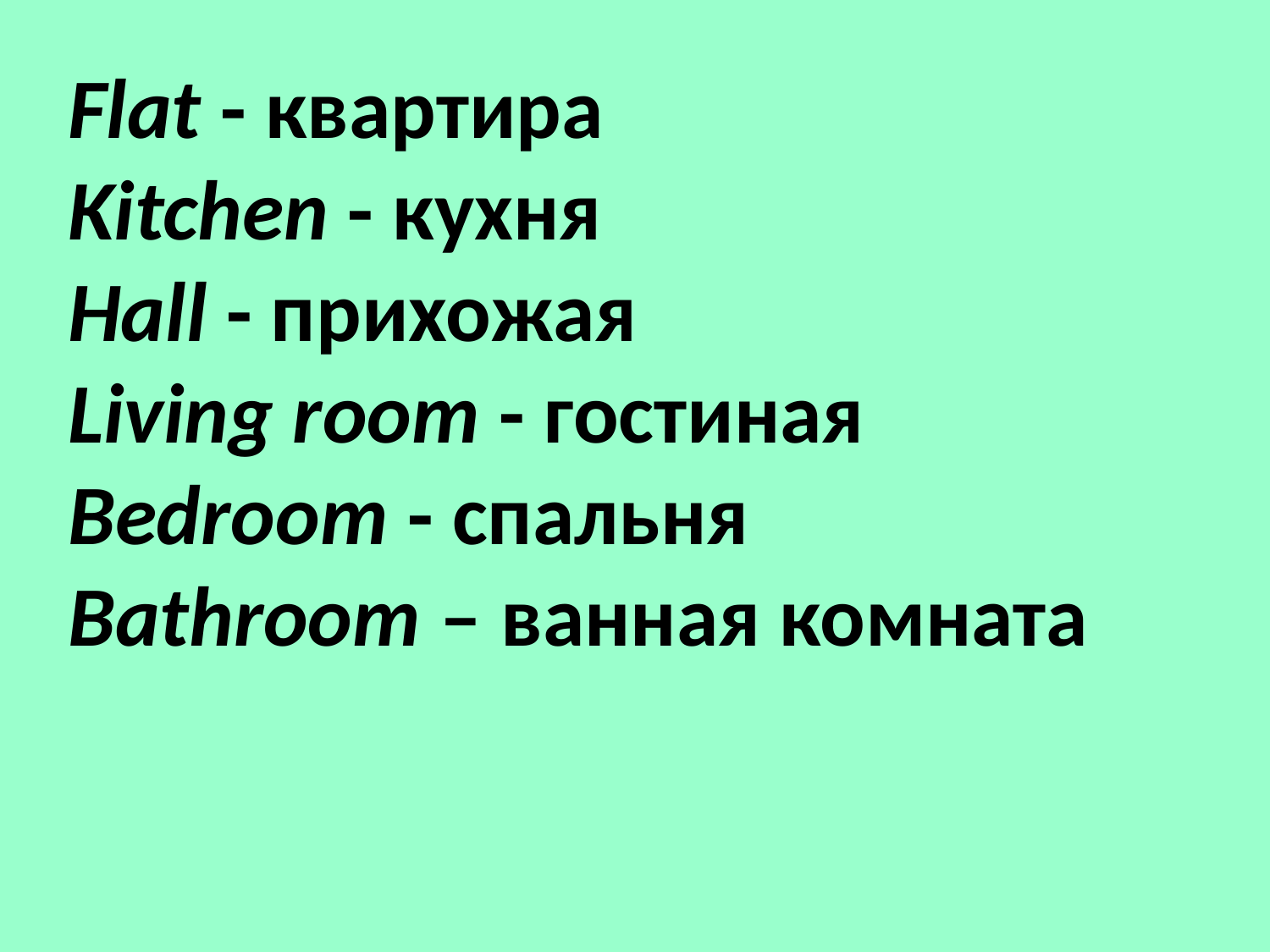

# Flat - квартира Kitchen - кухня Hall - прихожая Living room - гостиная Bedroom - спальня Bathroom – ванная комната